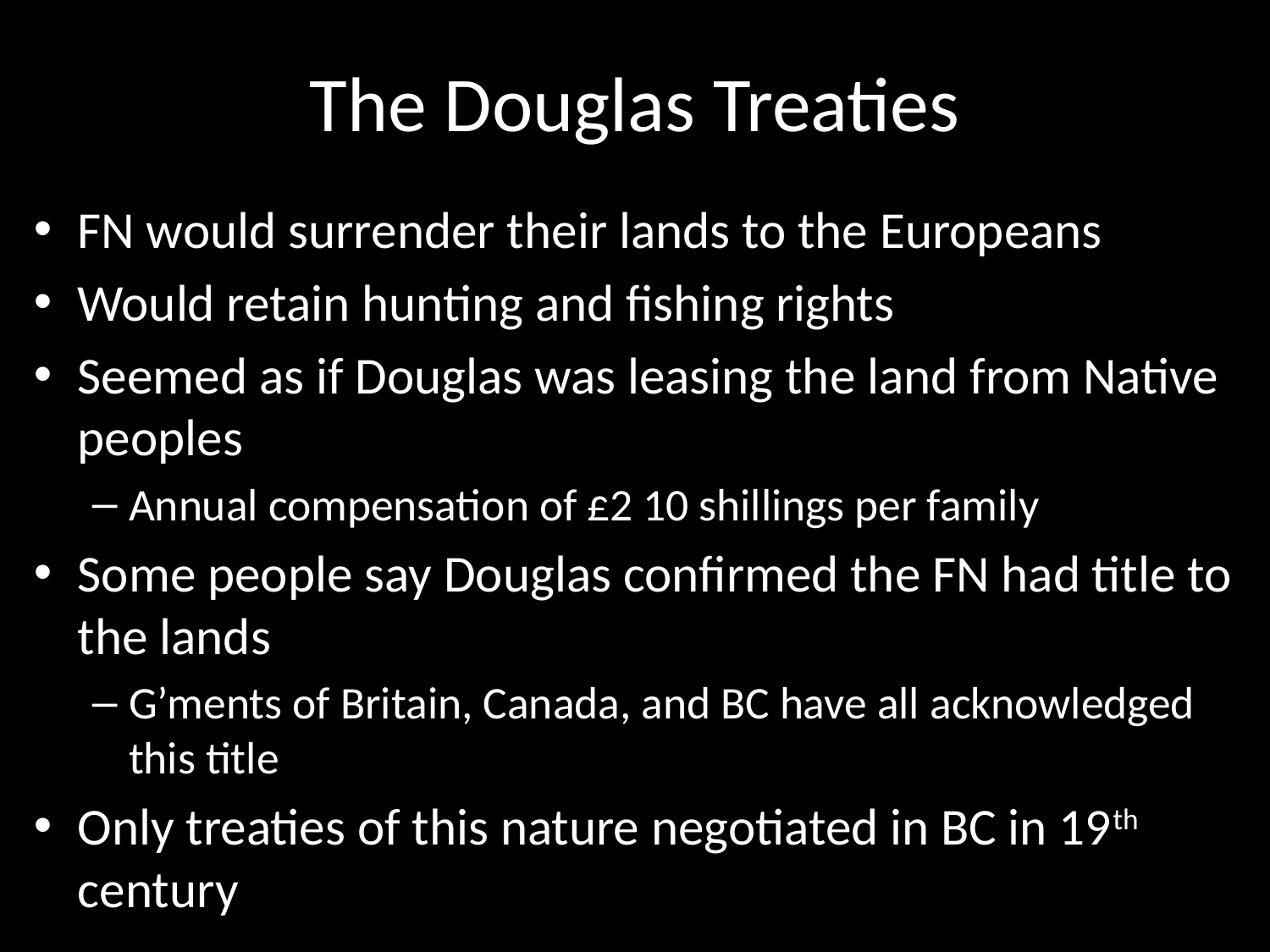

# The Douglas Treaties
FN would surrender their lands to the Europeans
Would retain hunting and fishing rights
Seemed as if Douglas was leasing the land from Native peoples
Annual compensation of £2 10 shillings per family
Some people say Douglas confirmed the FN had title to the lands
G’ments of Britain, Canada, and BC have all acknowledged this title
Only treaties of this nature negotiated in BC in 19th century